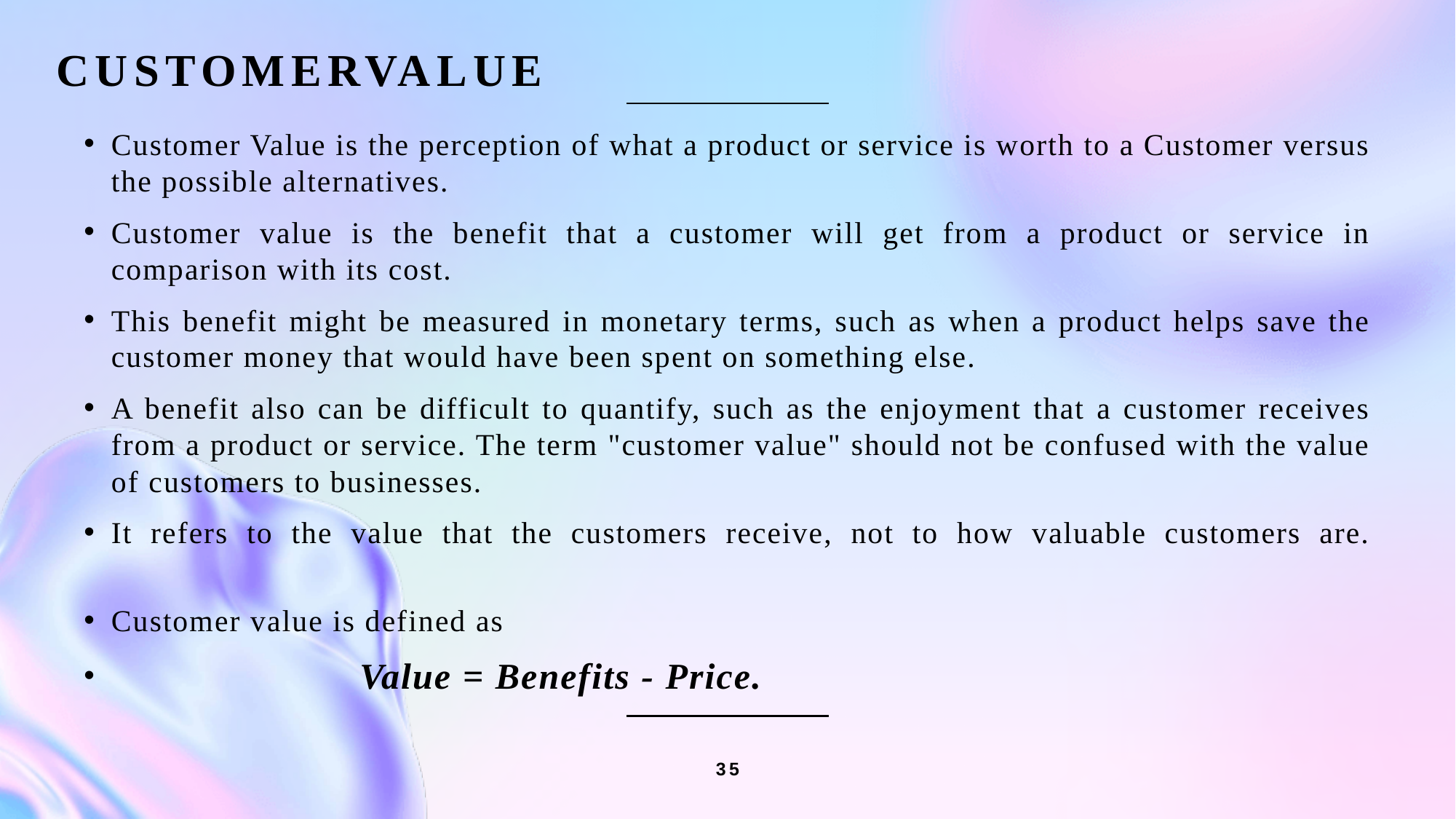

# CUSTOMERVALUE
Customer Value is the perception of what a product or service is worth to a Customer versus the possible alternatives.
Customer value is the benefit that a customer will get from a product or service in comparison with its cost.
This benefit might be measured in monetary terms, such as when a product helps save the customer money that would have been spent on something else.
A benefit also can be difficult to quantify, such as the enjoyment that a customer receives from a product or service. The term "customer value" should not be confused with the value of customers to businesses.
It refers to the value that the customers receive, not to how valuable customers are.
Customer value is defined as
                           Value = Benefits - Price.

35